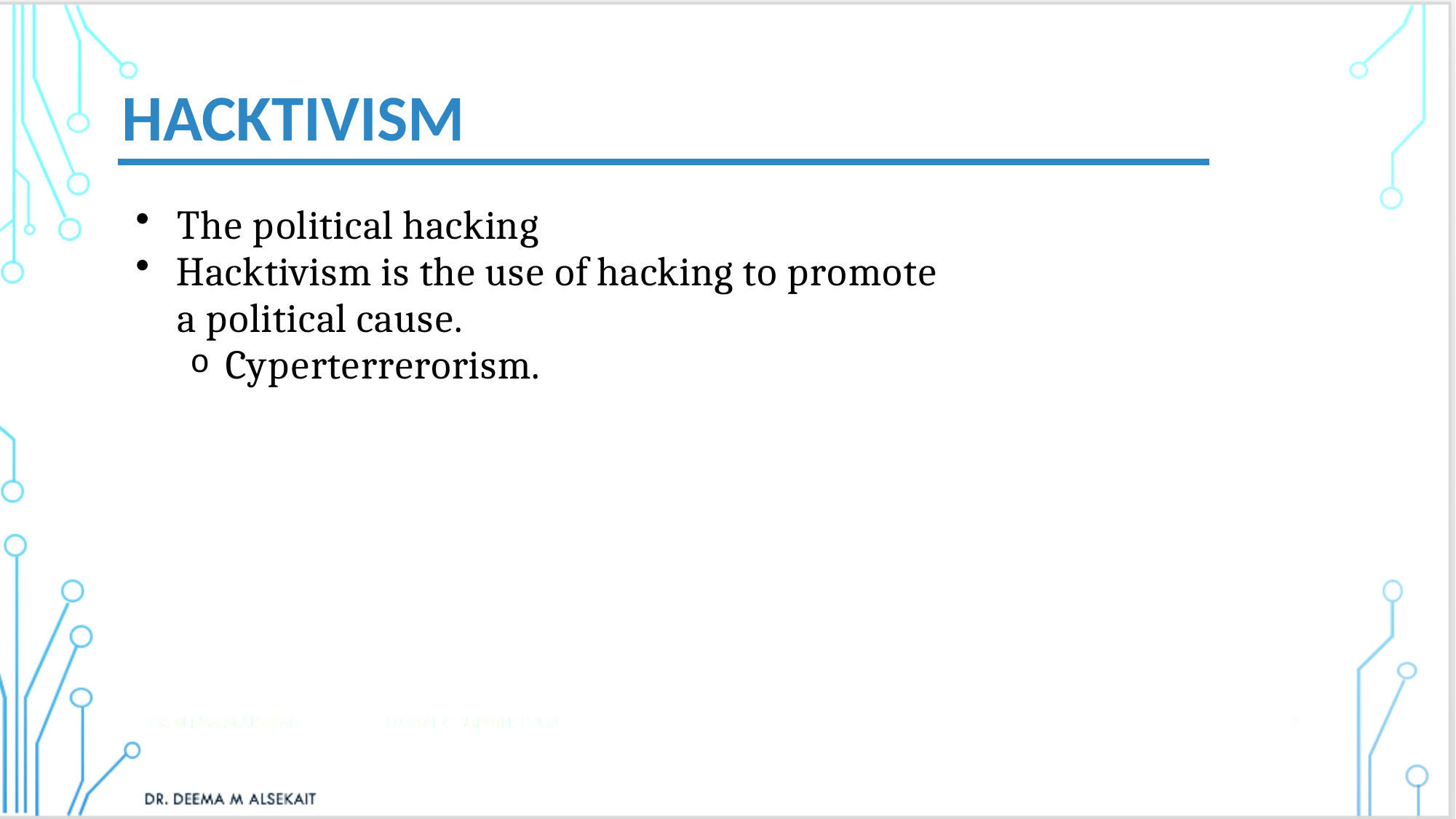

# HACKTIVISM
The political hacking
Hacktivism is the use of hacking to promote a political cause.
Cyperterrerorism.